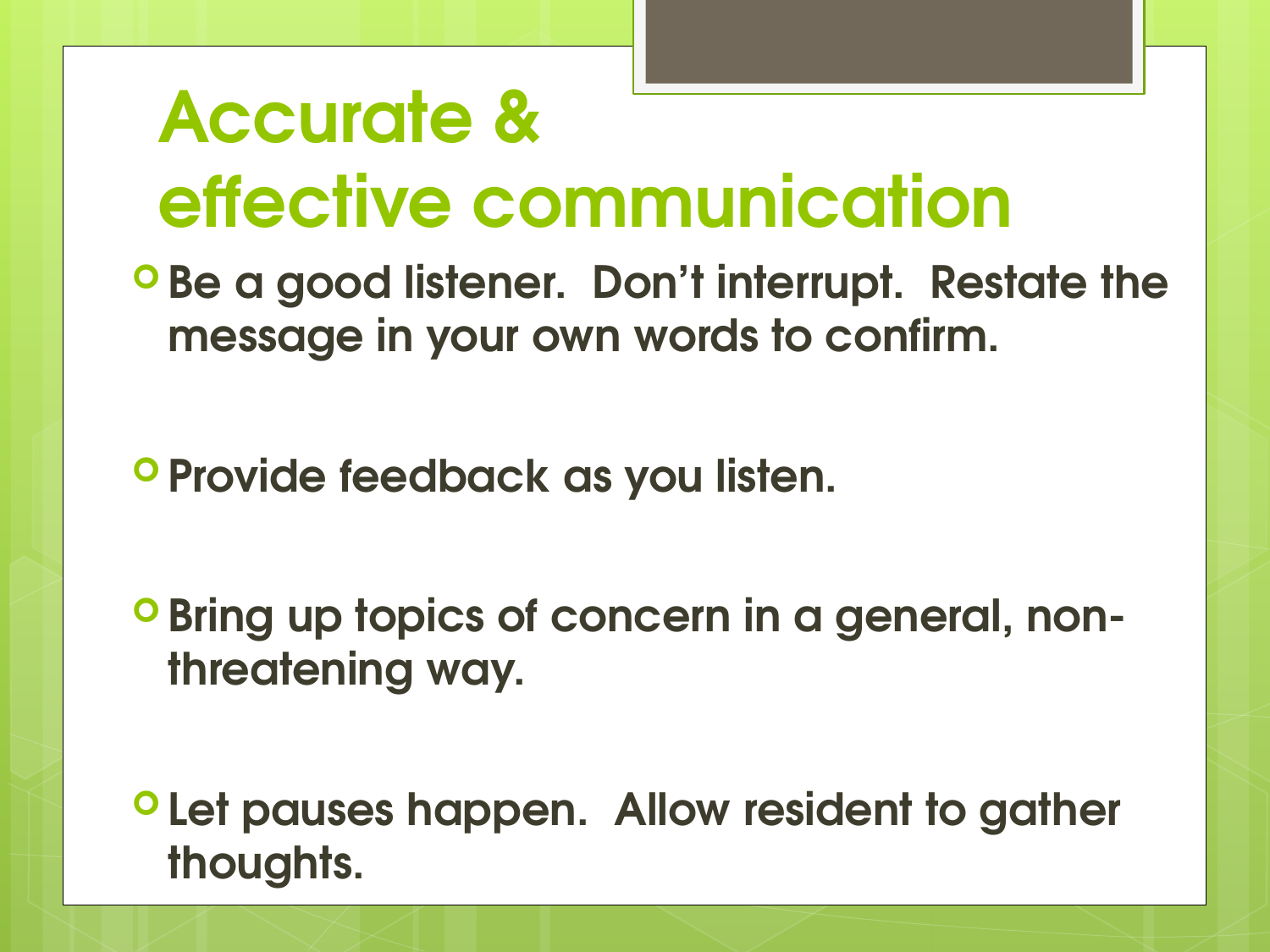

# Accurate & effective communication
Be a good listener.  Don’t interrupt.  Restate the message in your own words to confirm.

Provide feedback as you listen.

Bring up topics of concern in a general, non-threatening way.

Let pauses happen.  Allow resident to gather thoughts.